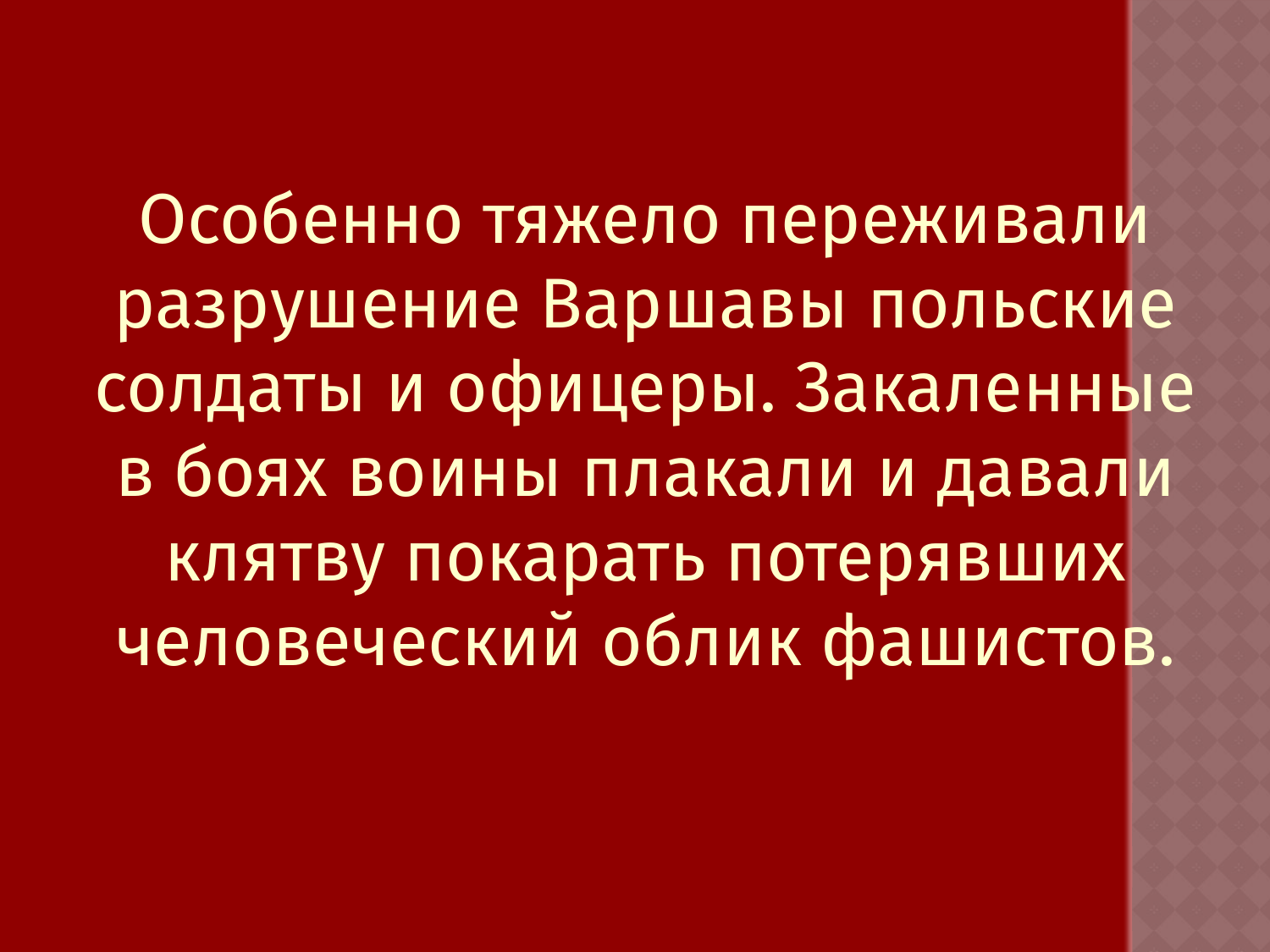

Особенно тяжело переживали разрушение Варшавы польские солдаты и офицеры. Закаленные в боях воины плакали и давали клятву покарать потерявших человеческий облик фашистов.